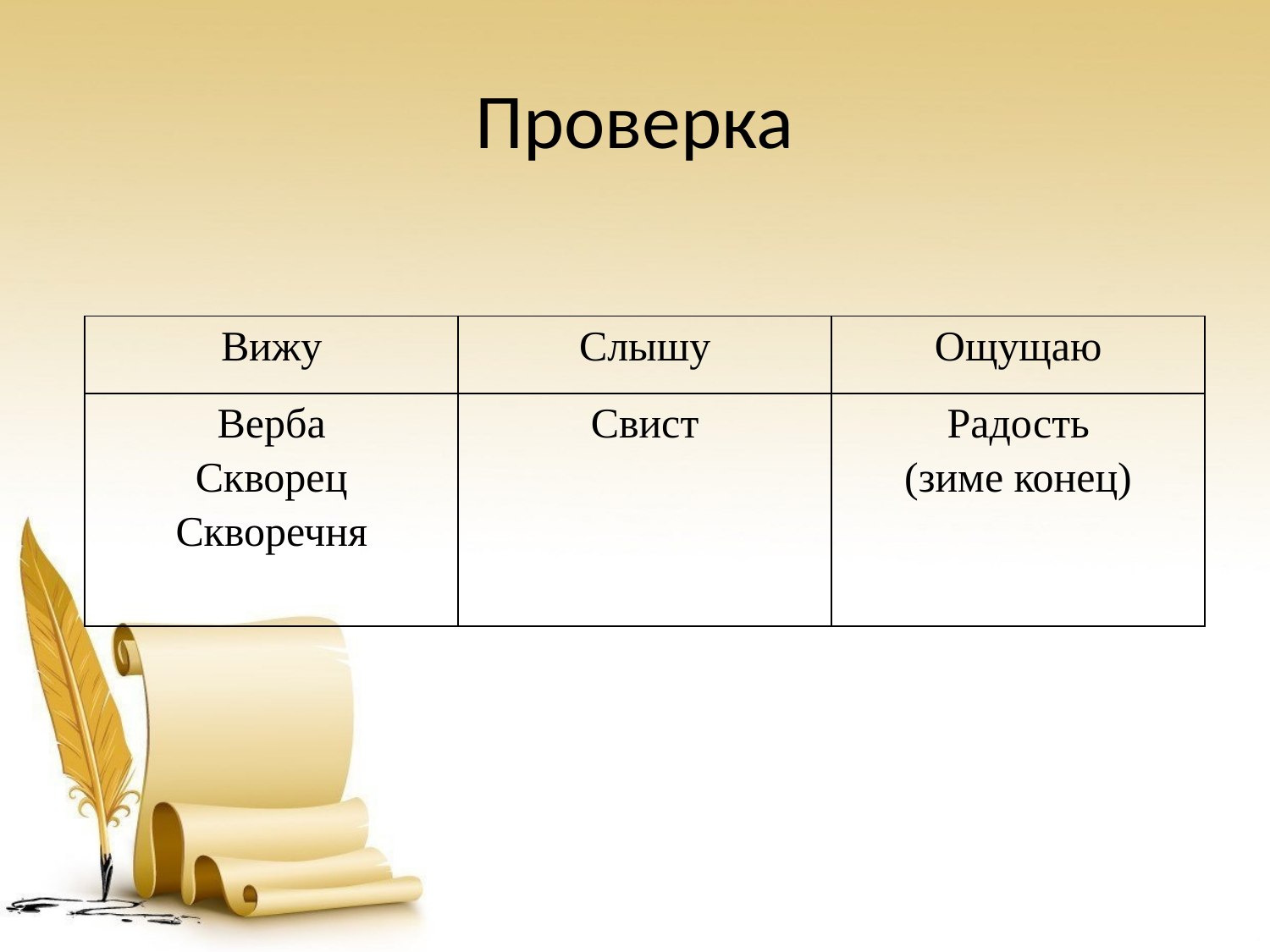

# Проверка
| Вижу | Слышу | Ощущаю |
| --- | --- | --- |
| Верба Скворец Скворечня | Свист | Радость (зиме конец) |